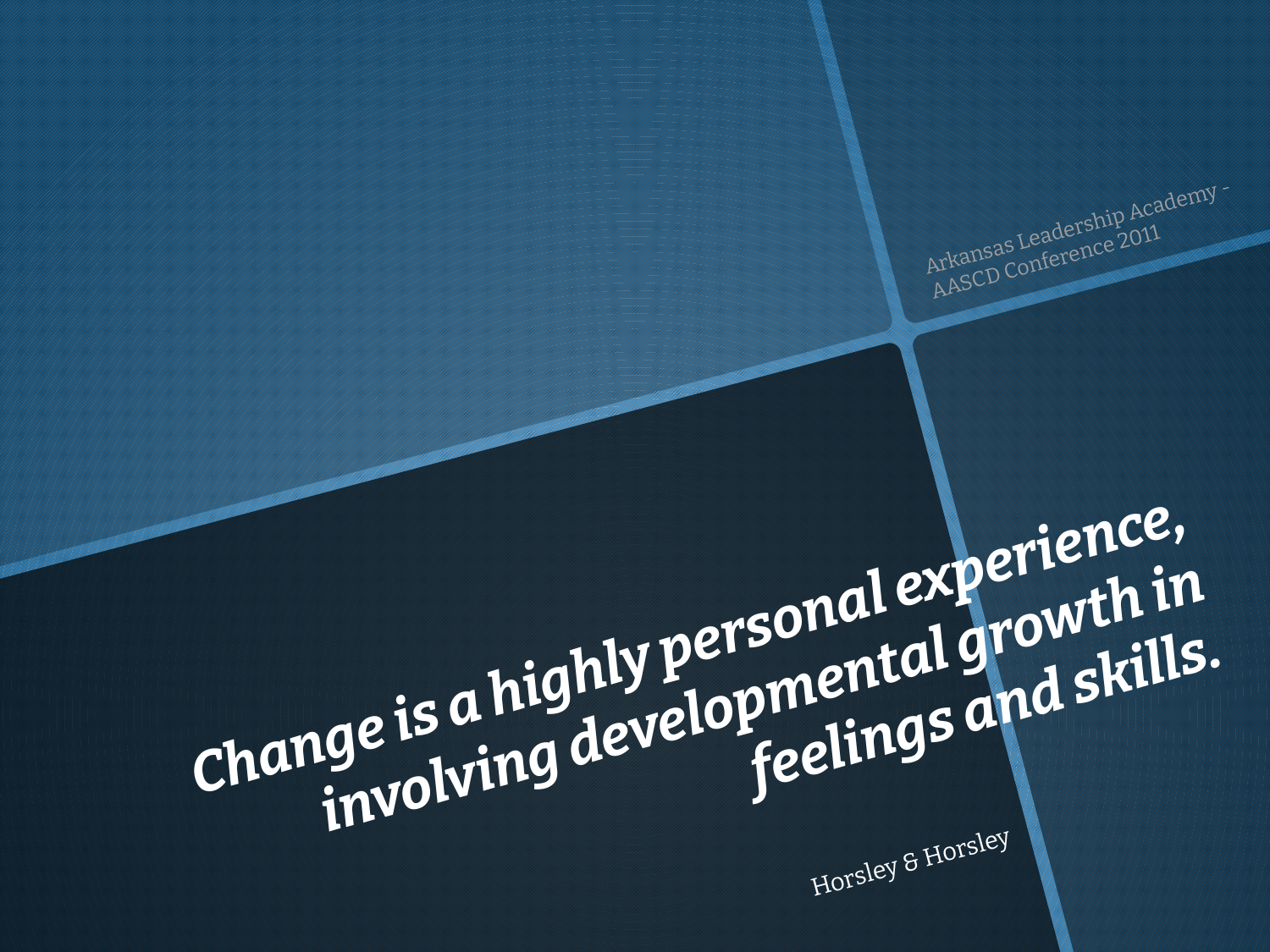

Arkansas Leadership Academy - AASCD Conference 2011
# Change is a highly personal experience, involving developmental growth in feelings and skills.
Horsley & Horsley